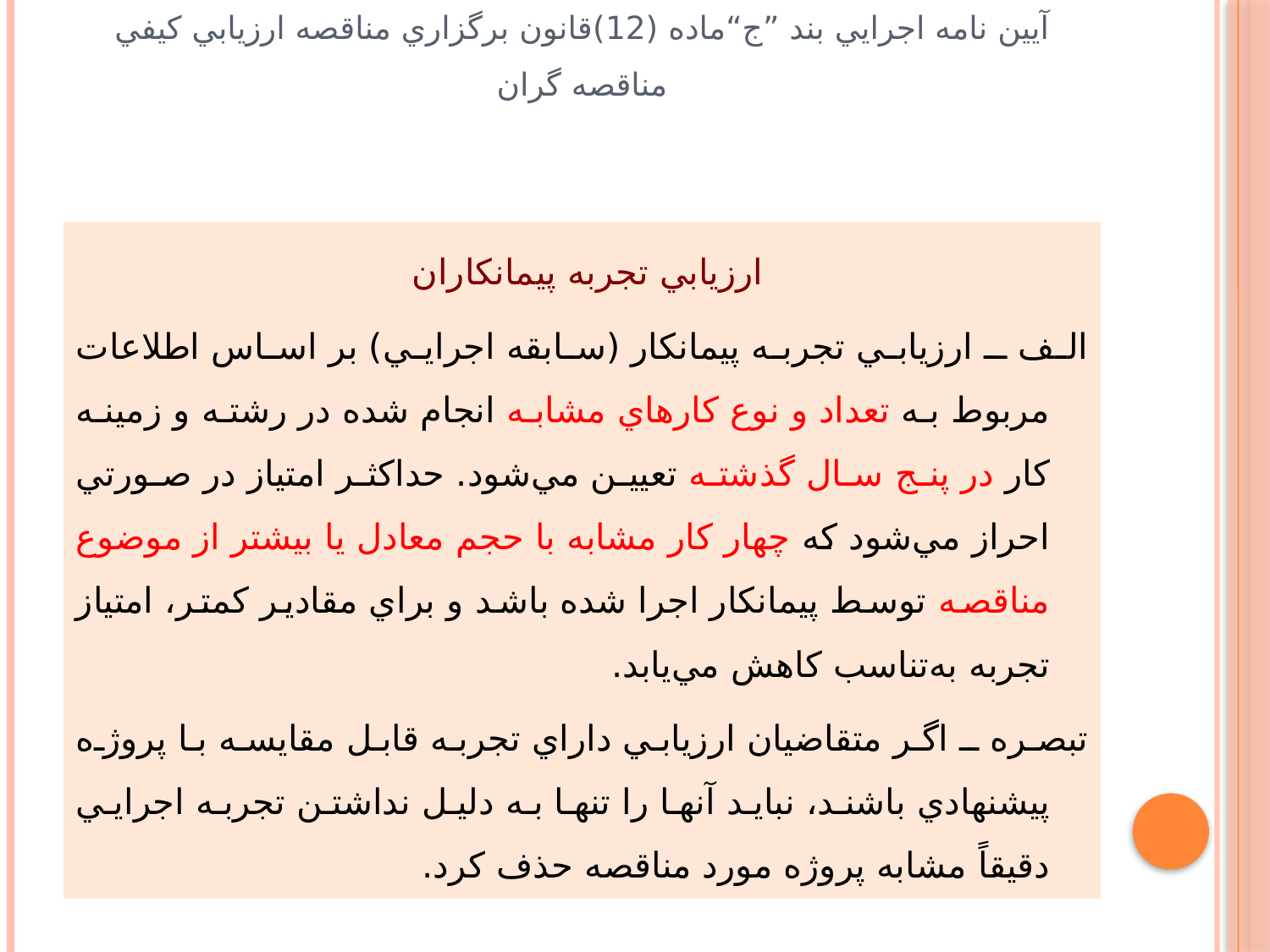

# آيين نامه اجرايي بند ”ج“ماده (12)قانون برگزاري مناقصه ارزيابي كيفي مناقصه گران
ارزيابي تجربه پيمانكاران
الف ـ ارزيابي تجربه پيمانكار (سابقه اجرايي) بر اساس اطلاعات مربوط به تعداد و نوع كارهاي مشابه انجام شده در رشته و زمينه كار در پنج سال گذشته تعيين مي‌شود. حداكثر امتياز در صورتي احراز مي‌شود كه چهار كار مشابه با حجم معادل يا بيشتر از موضوع مناقصه توسط پيمانكار اجرا شده باشد و براي مقادير كمتر، امتياز تجربه به‌تناسب كاهش مي‌يابد.
تبصره ـ اگر متقاضيان ارزيابي داراي تجربه قابل مقايسه با پروژه پيشنهادي باشند، نبايد آنها را تنها به دليل نداشتن تجربه اجرايي دقيقاً مشابه پروژه مورد مناقصه حذف كرد.